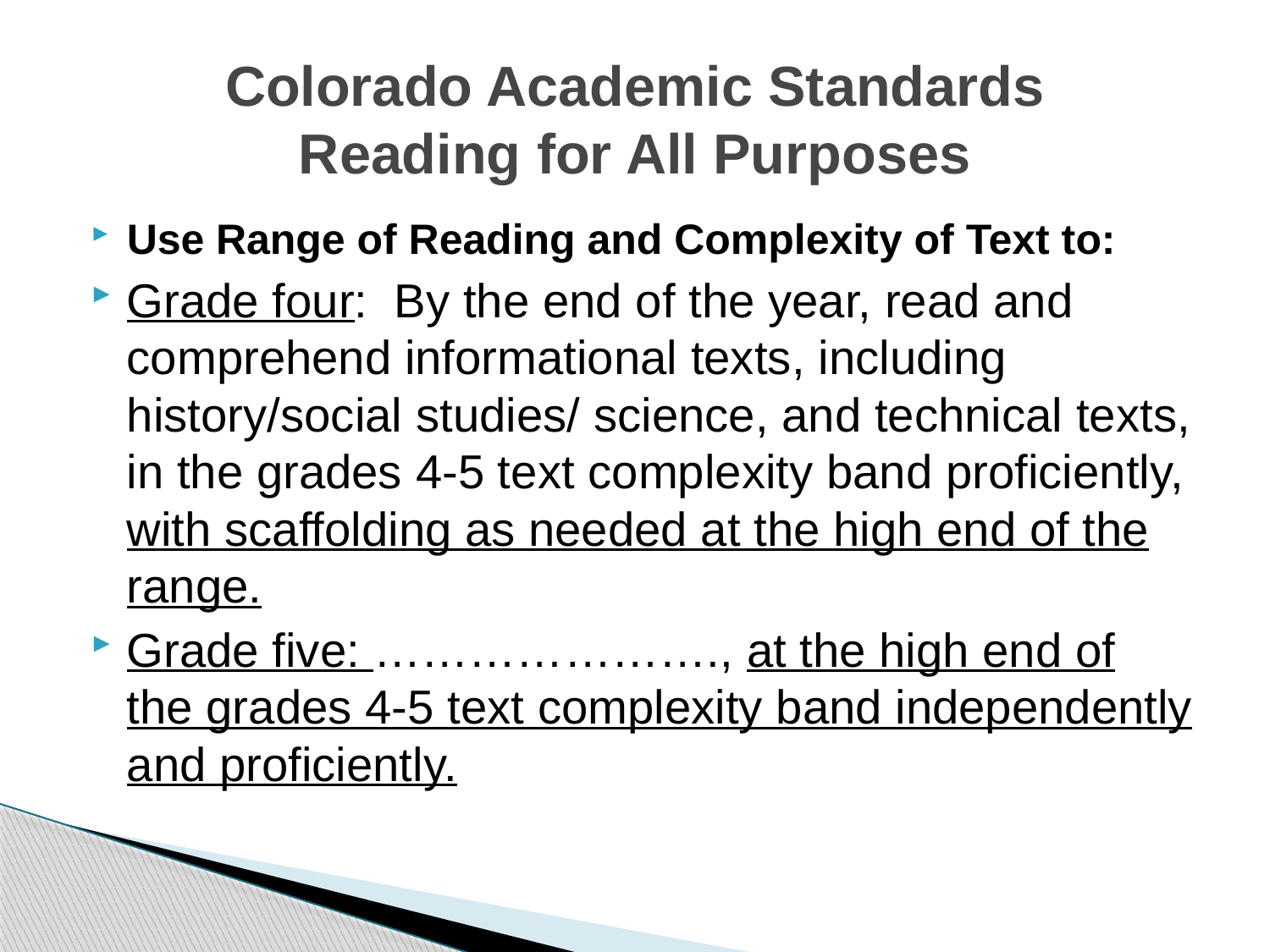

# Colorado Academic Standards Reading for All Purposes
Use Range of Reading and Complexity of Text to:
Grade four:  By the end of the year, read and comprehend informational texts, including history/social studies/ science, and technical texts, in the grades 4-5 text complexity band proficiently, with scaffolding as needed at the high end of the range.
Grade five: …………………., at the high end of the grades 4-5 text complexity band independently and proficiently.